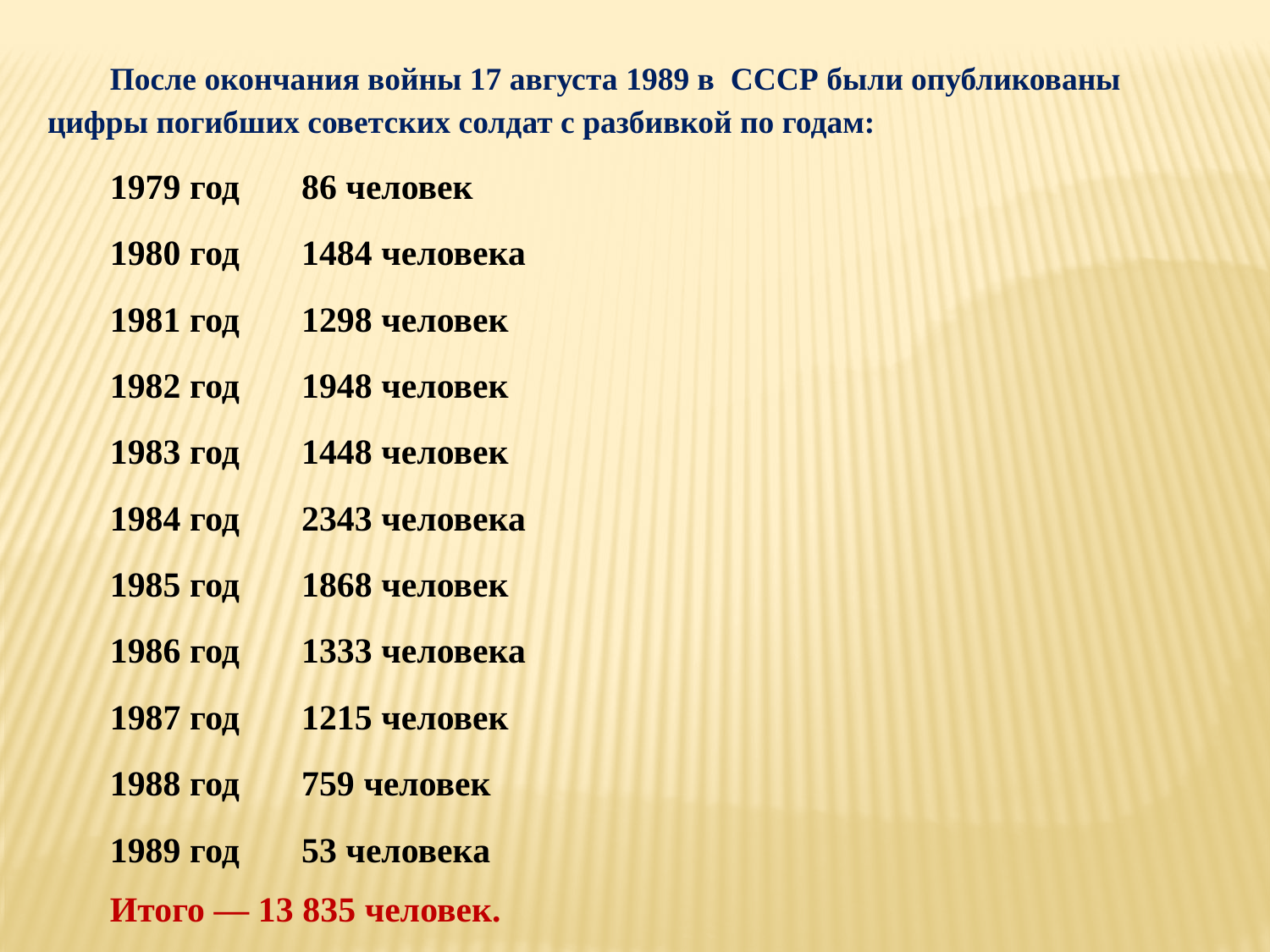

После окончания войны 17 августа 1989 в  СССР были опубликованы цифры погибших советских солдат с разбивкой по годам:
1979 год	86 человек
1980 год	1484 человека
1981 год	1298 человек
1982 год	1948 человек
1983 год	1448 человек
1984 год	2343 человека
1985 год	1868 человек
1986 год	1333 человека
1987 год	1215 человек
1988 год	759 человек
1989 год	53 человека
Итого — 13 835 человек.